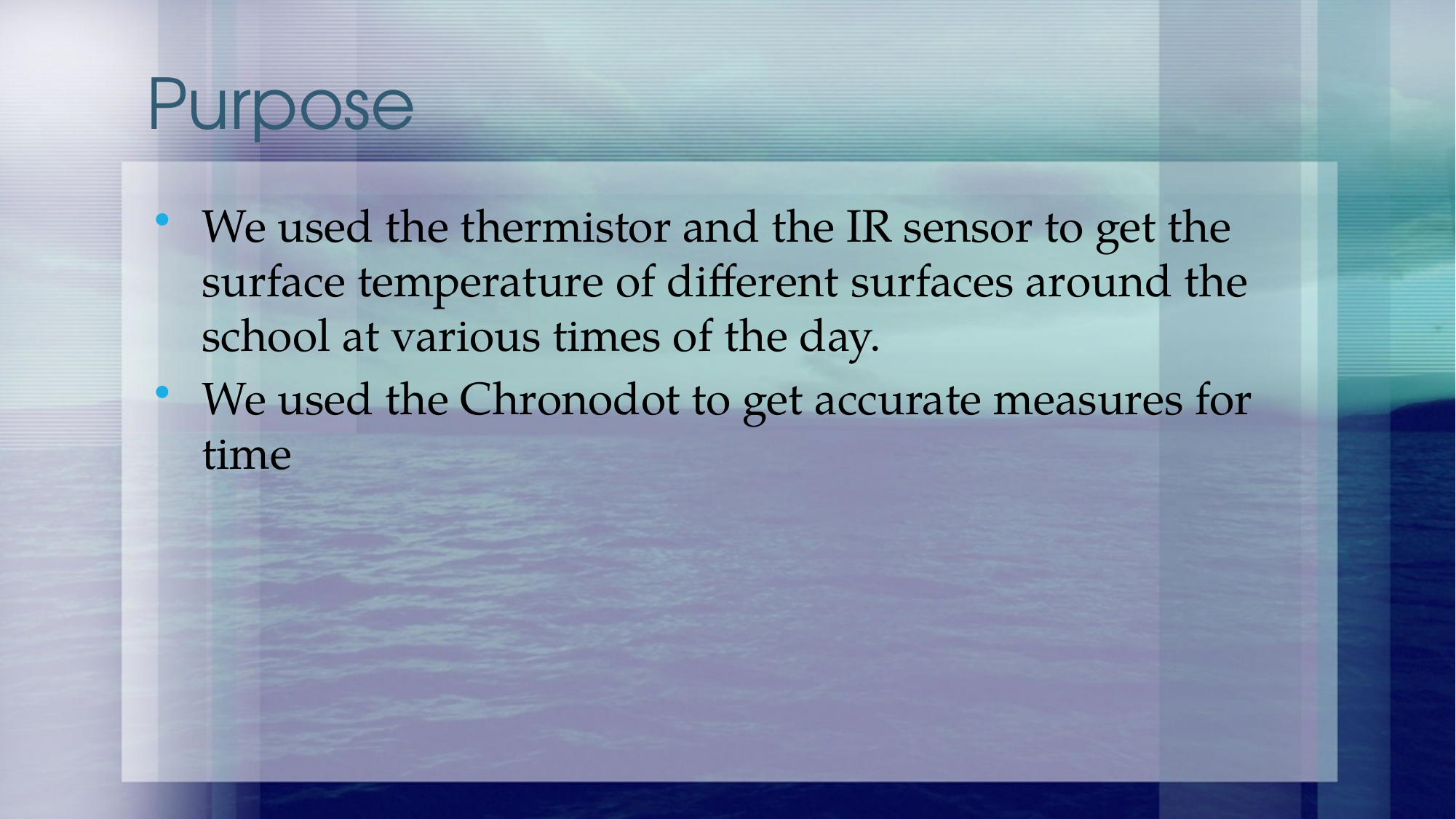

# Purpose
We used the thermistor and the IR sensor to get the surface temperature of different surfaces around the school at various times of the day.
We used the Chronodot to get accurate measures for time